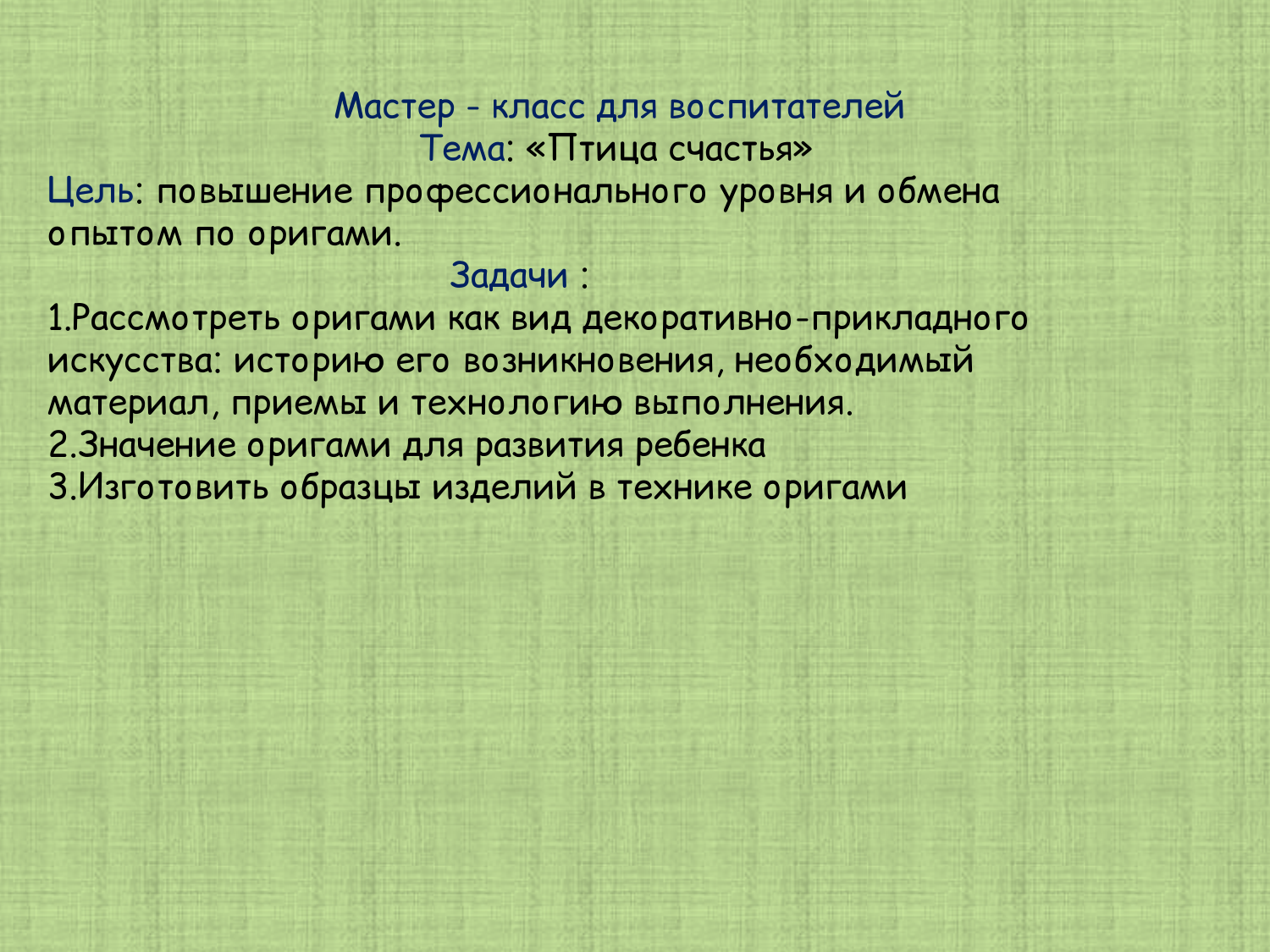

#
                              Мастер - класс для воспитателей
                                   Тема: «Птица счастья»
Цель: повышение профессионального уровня и обмена опытом по оригами.
                                      Задачи :
1.Рассмотреть оригами как вид декоративно-прикладного искусства: историю его возникновения, необходимый материал, приемы и технологию выполнения.
2.Значение оригами для развития ребенка
3.Изготовить образцы изделий в технике оригами